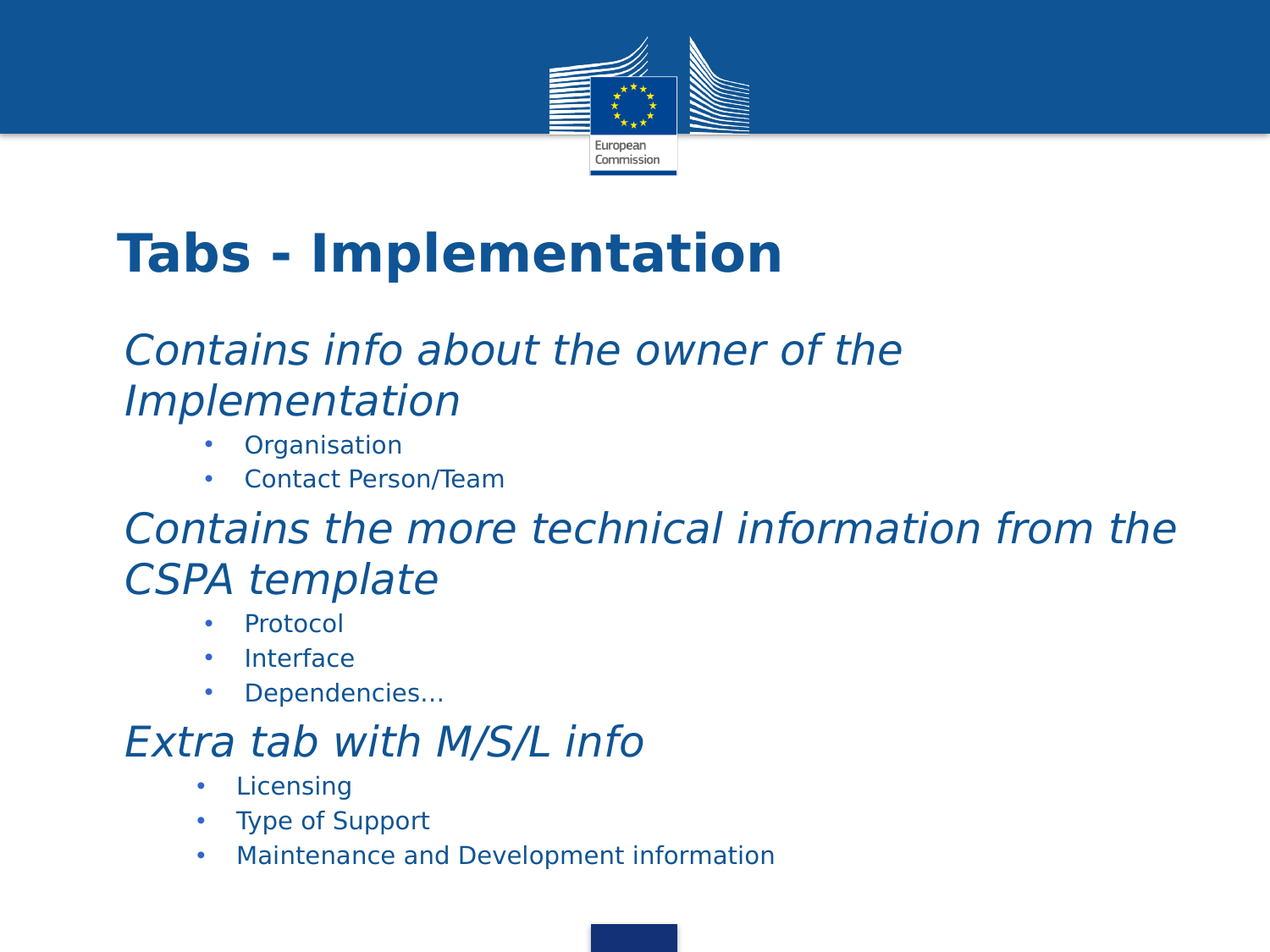

# Tabs - Implementation
Contains info about the owner of the Implementation
Organisation
Contact Person/Team
Contains the more technical information from the CSPA template
Protocol
Interface
Dependencies…
Extra tab with M/S/L info
Licensing
Type of Support
Maintenance and Development information